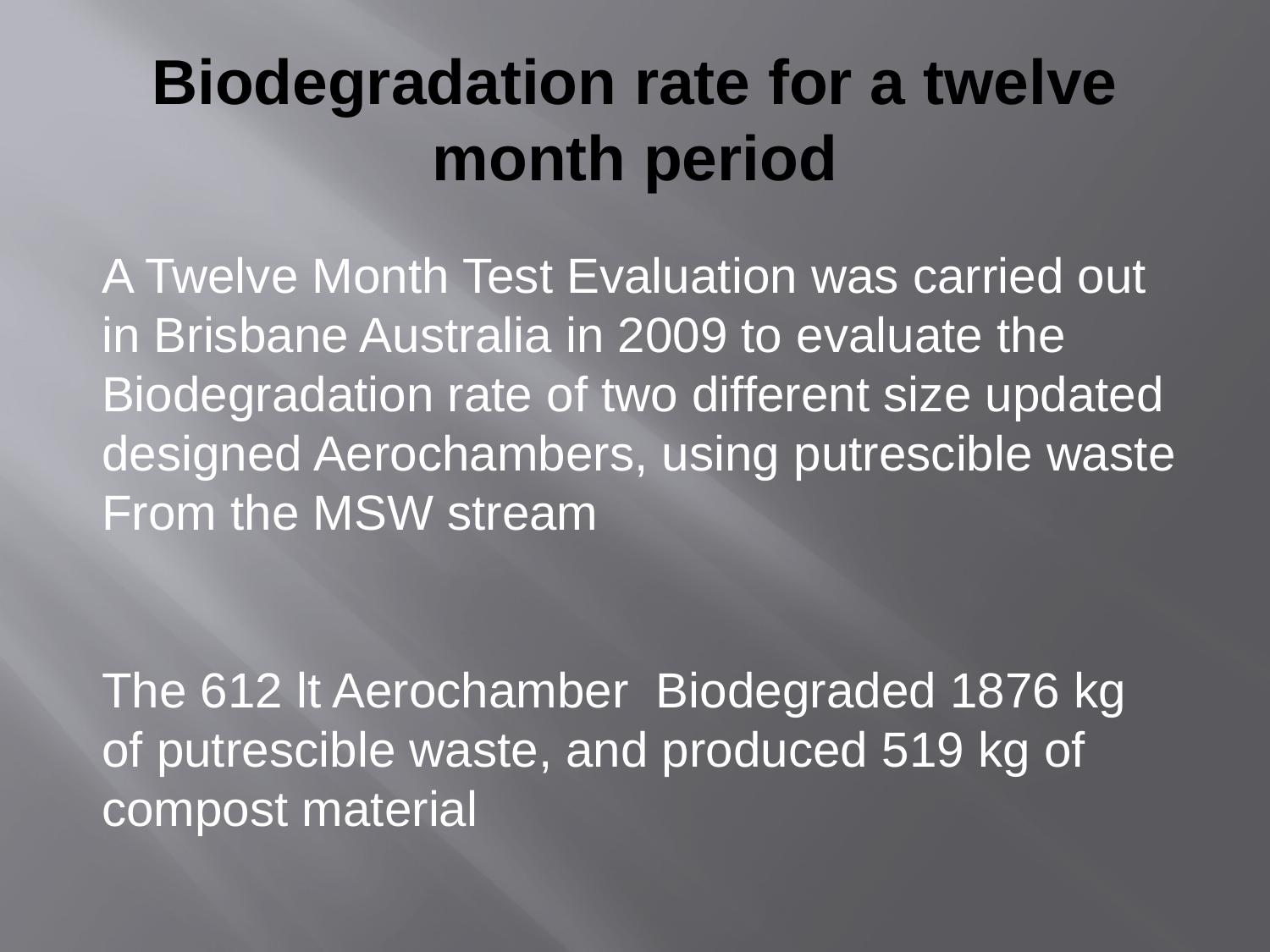

# Biodegradation rate for a twelve month period
A Twelve Month Test Evaluation was carried out in Brisbane Australia in 2009 to evaluate the Biodegradation rate of two different size updated designed Aerochambers, using putrescible waste From the MSW stream

The 612 lt Aerochamber  Biodegraded 1876 kg of putrescible waste, and produced 519 kg of compost material